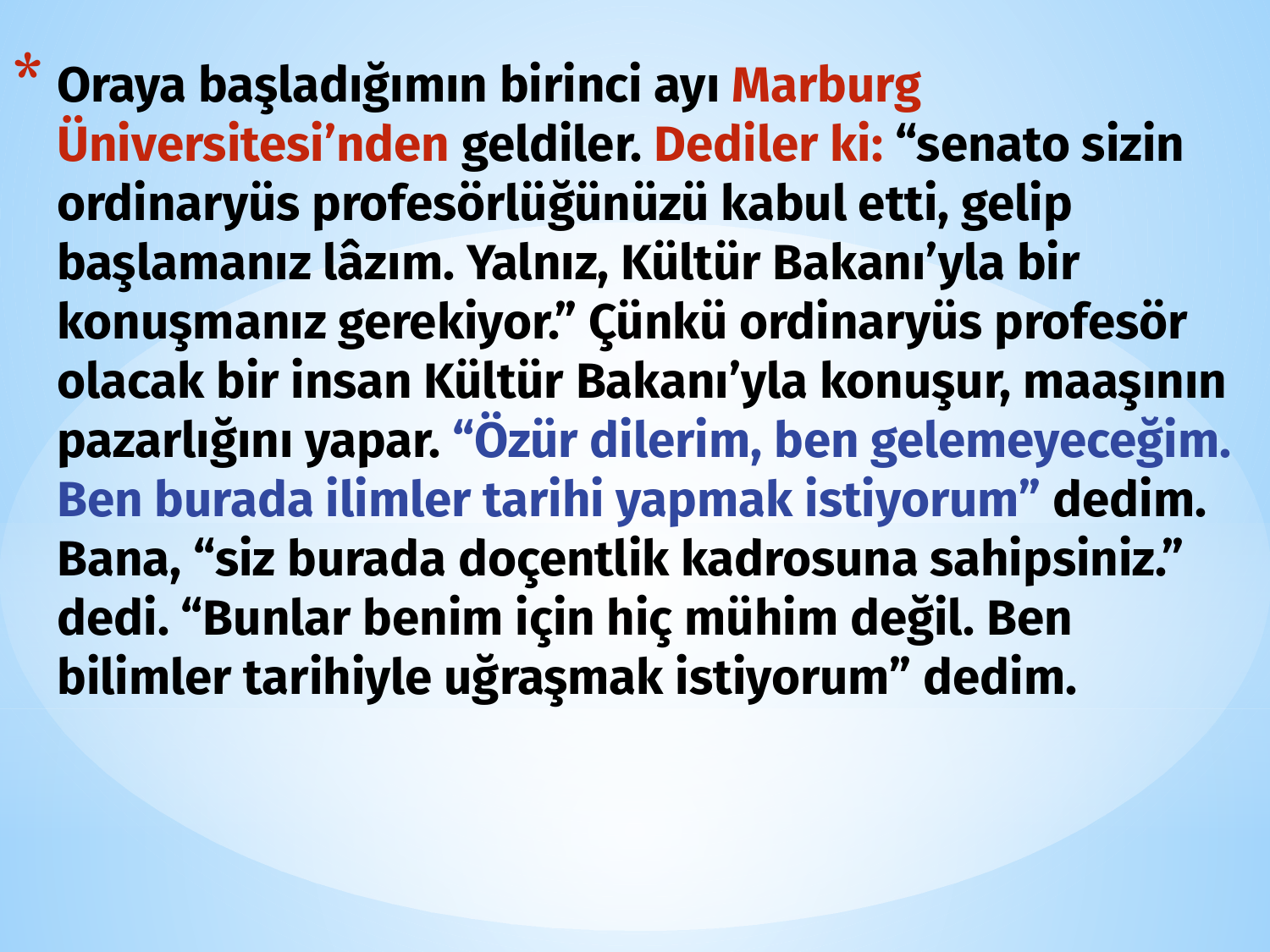

# Oraya başladığımın birinci ayı Marburg Üniversitesi’nden geldiler. Dediler ki: “senato sizin ordinaryüs profesörlüğünüzü kabul etti, gelip başlamanız lâzım. Yalnız, Kültür Bakanı’yla bir konuşmanız gerekiyor.” Çünkü ordinaryüs profesör olacak bir insan Kültür Bakanı’yla konuşur, maaşının pazarlığını yapar. “Özür dilerim, ben gelemeyeceğim. Ben burada ilimler tarihi yapmak istiyorum” dedim. Bana, “siz burada doçentlik kadrosuna sahipsiniz.” dedi. “Bunlar benim için hiç mühim değil. Ben bilimler tarihiyle uğraşmak istiyorum” dedim.